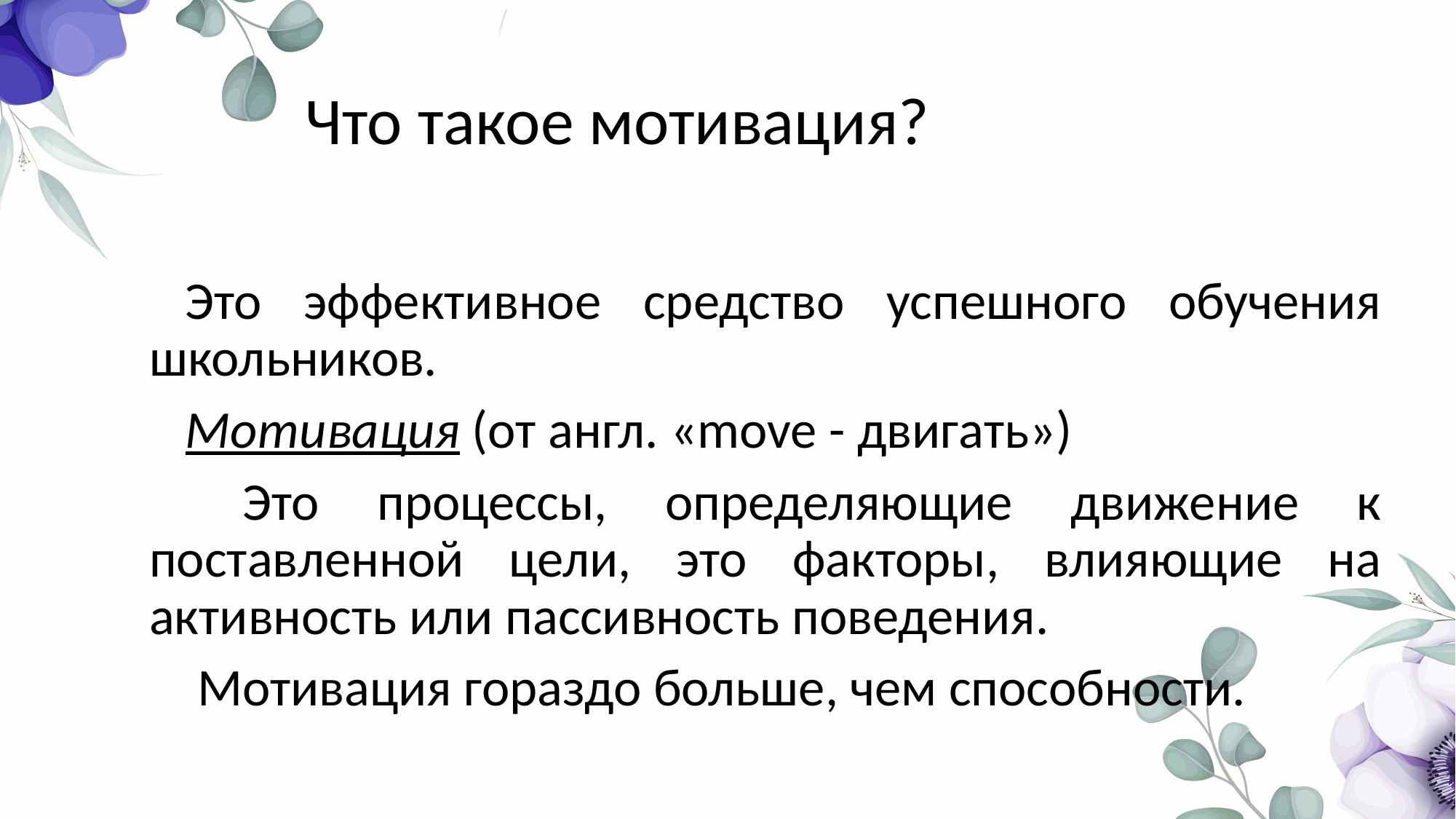

# Что такое мотивация?
Это эффективное средство успешного обучения школьников.
Мотивация (от англ. «move - двигать»)
 Это процессы, определяющие движение к поставленной цели, это факторы, влияющие на активность или пассивность поведения.
 Мотивация гораздо больше, чем способности.